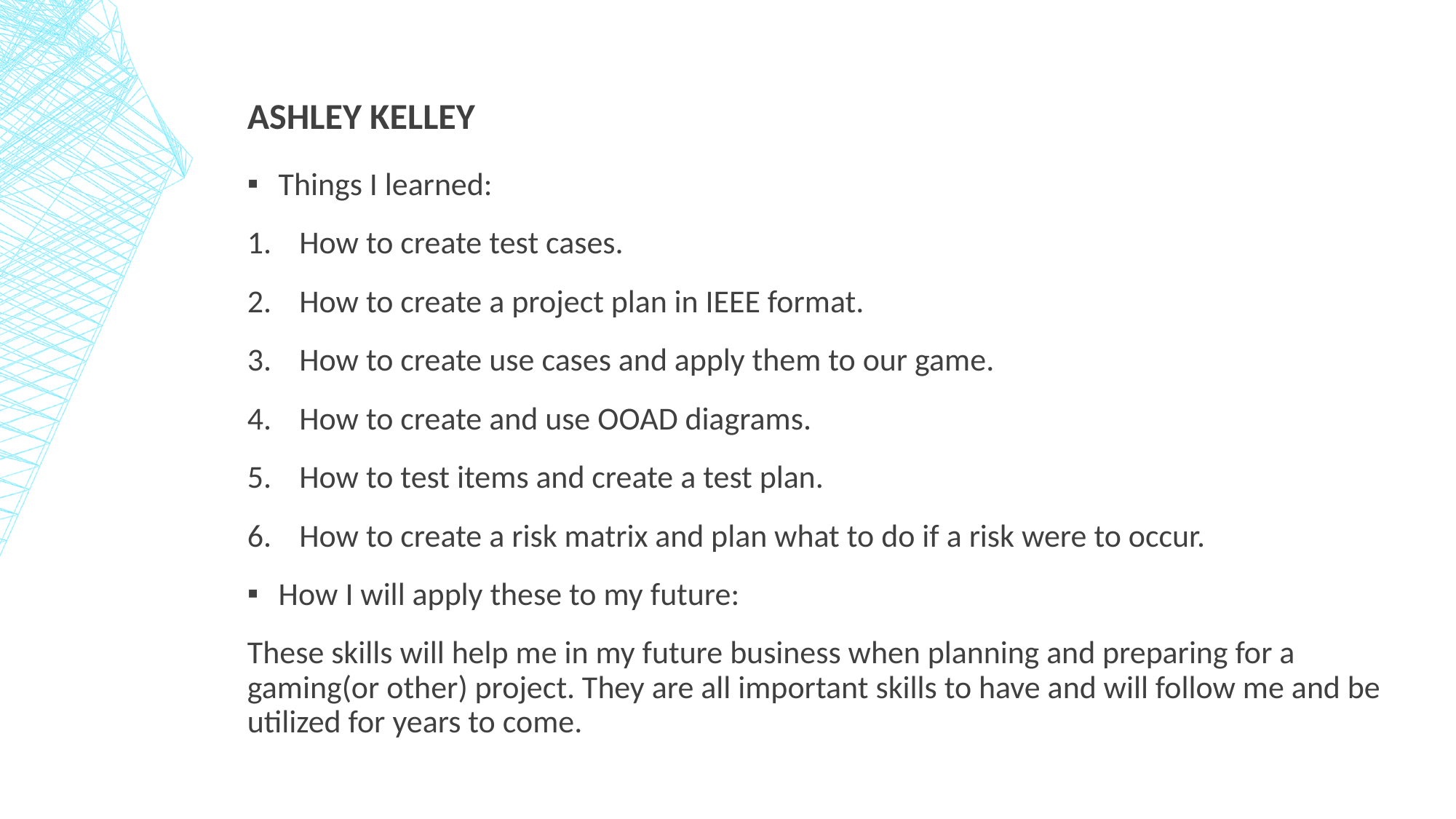

ASHLEY KELLEY
Things I learned:
How to create test cases.
How to create a project plan in IEEE format.
How to create use cases and apply them to our game.
How to create and use OOAD diagrams.
How to test items and create a test plan.
How to create a risk matrix and plan what to do if a risk were to occur.
How I will apply these to my future:
These skills will help me in my future business when planning and preparing for a gaming(or other) project. They are all important skills to have and will follow me and be utilized for years to come.